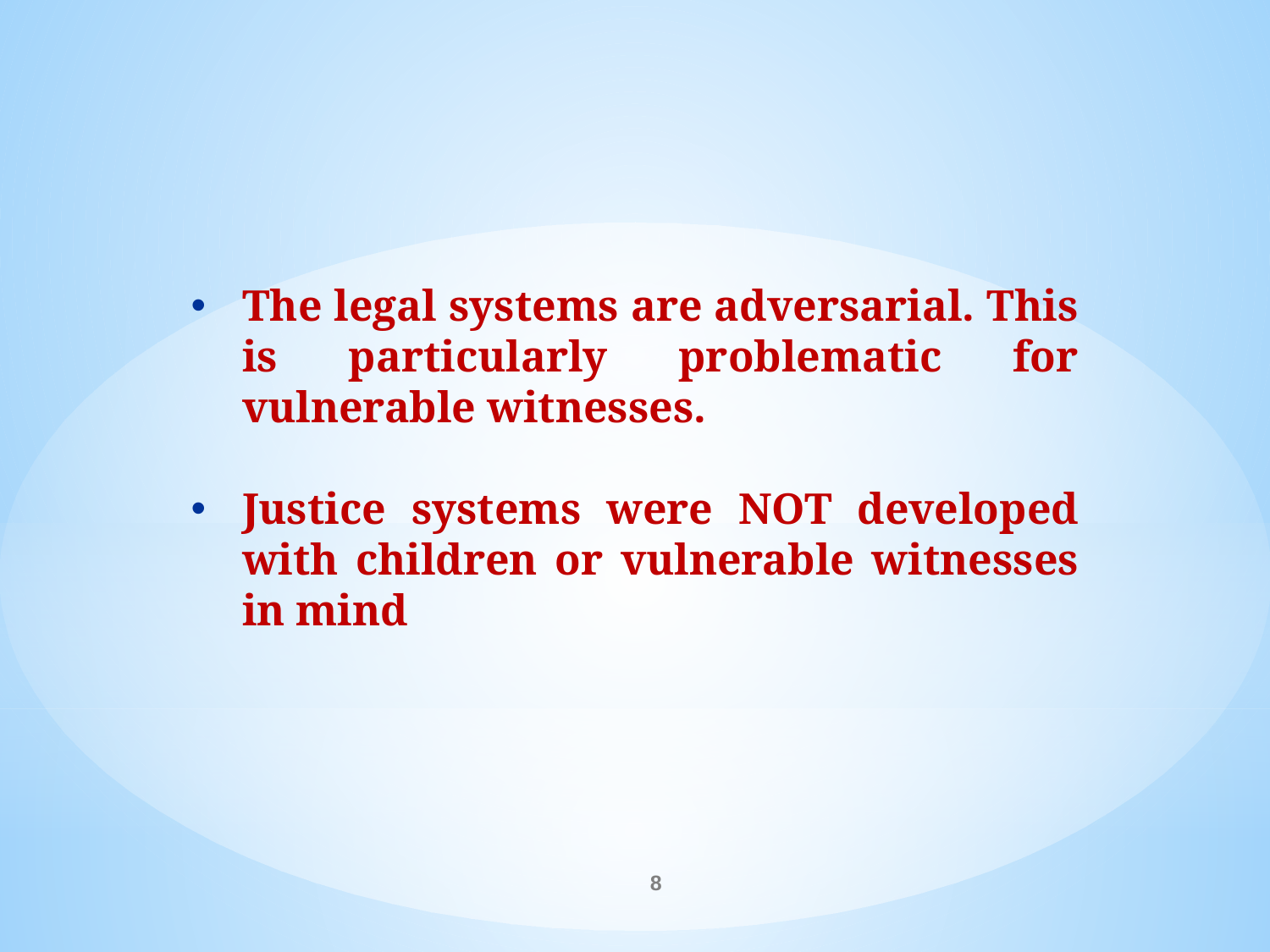

The legal systems are adversarial. This is particularly problematic for vulnerable witnesses.

Justice systems were NOT developed with children or vulnerable witnesses in mind

8